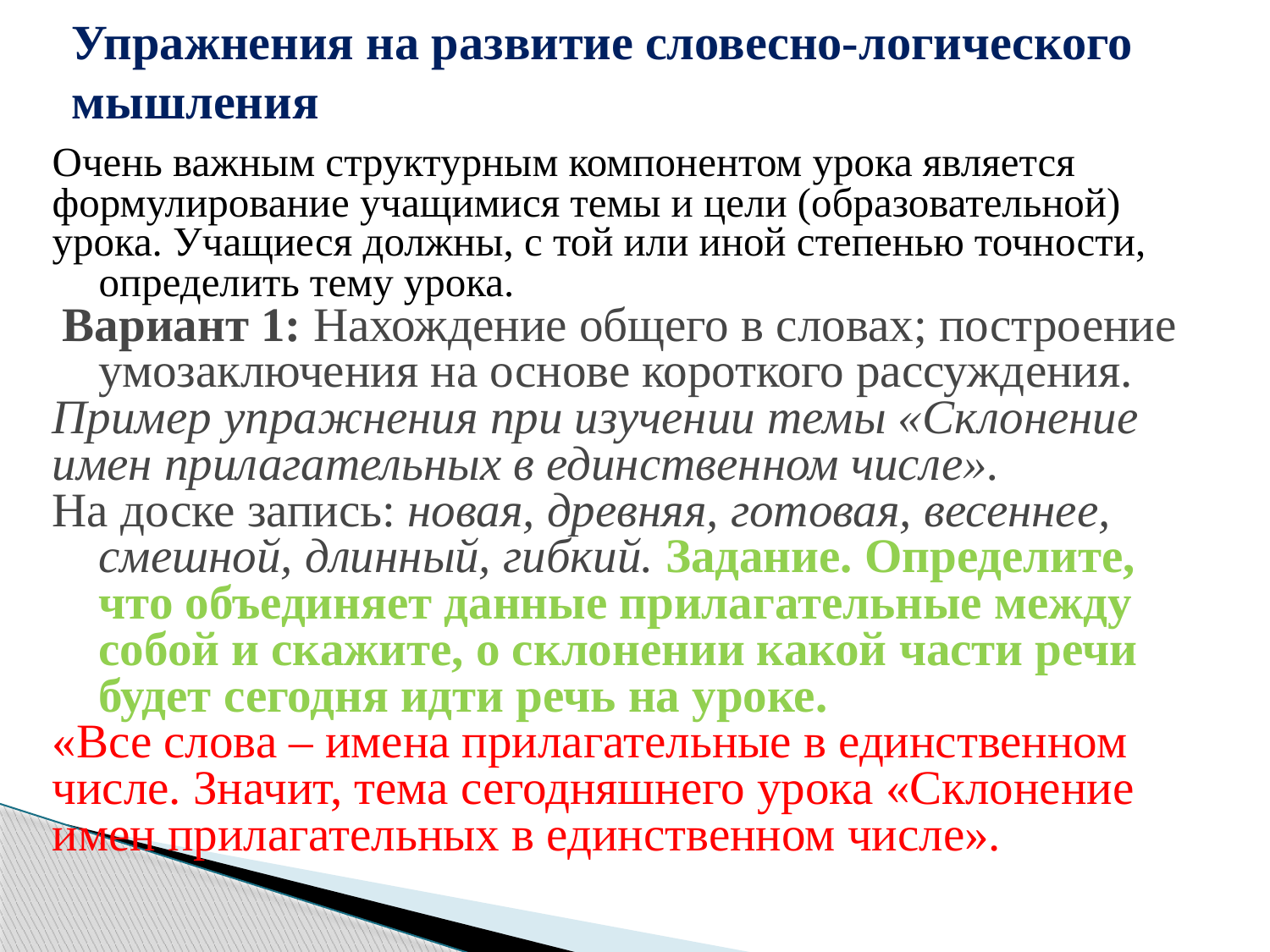

# Упражнения на развитие словесно-логического мышления
Очень важным структурным компонентом урока является
формулирование учащимися темы и цели (образовательной)
урока. Учащиеся должны, с той или иной степенью точности, определить тему урока.
 Вариант 1: Нахождение общего в словах; построение умозаключения на основе короткого рассуждения.
Пример упражнения при изучении темы «Склонение
имен прилагательных в единственном числе».
На доске запись: новая, древняя, готовая, весеннее, смешной, длинный, гибкий. Задание. Определите, что объединяет данные прилагательные между собой и скажите, о склонении какой части речи будет сегодня идти речь на уроке.
«Все слова – имена прилагательные в единственном
числе. Значит, тема сегодняшнего урока «Склонение
имен прилагательных в единственном числе».